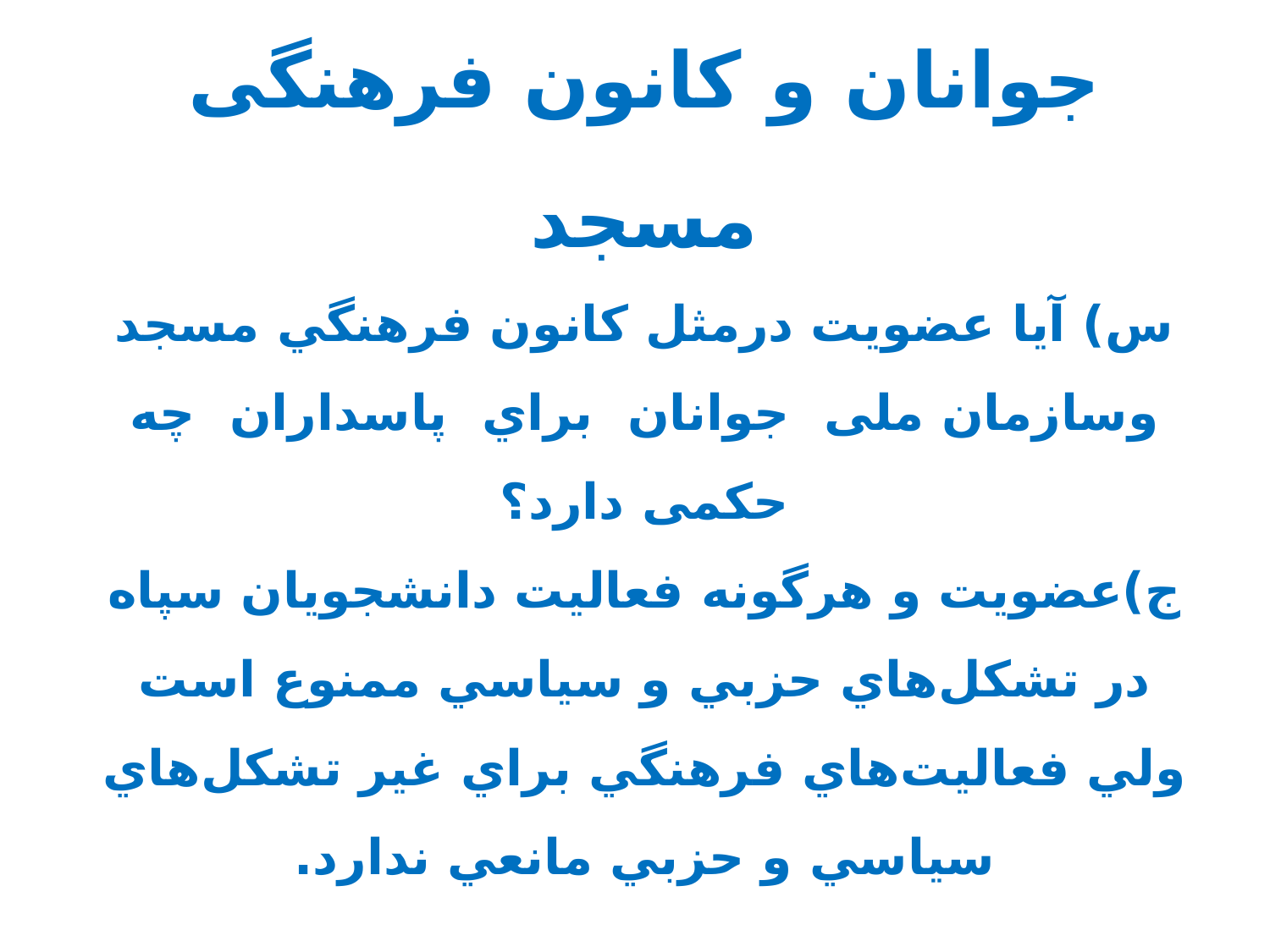

6/2-عضویت در سازمان ملی جوانان و کانون فرهنگی مسجد
س) آيا عضویت درمثل كانون فرهنگي مسجد وسازمان ملی  جوانان  براي  پاسداران  چه حکمی دارد؟
ج)عضويت و هرگونه فعاليت دانشجويان سپاه در تشكل‌هاي حزبي و سياسي ممنوع است ولي فعاليت‌هاي فرهنگي براي غير تشكل‌هاي سياسي و حزبي مانعي ندارد.